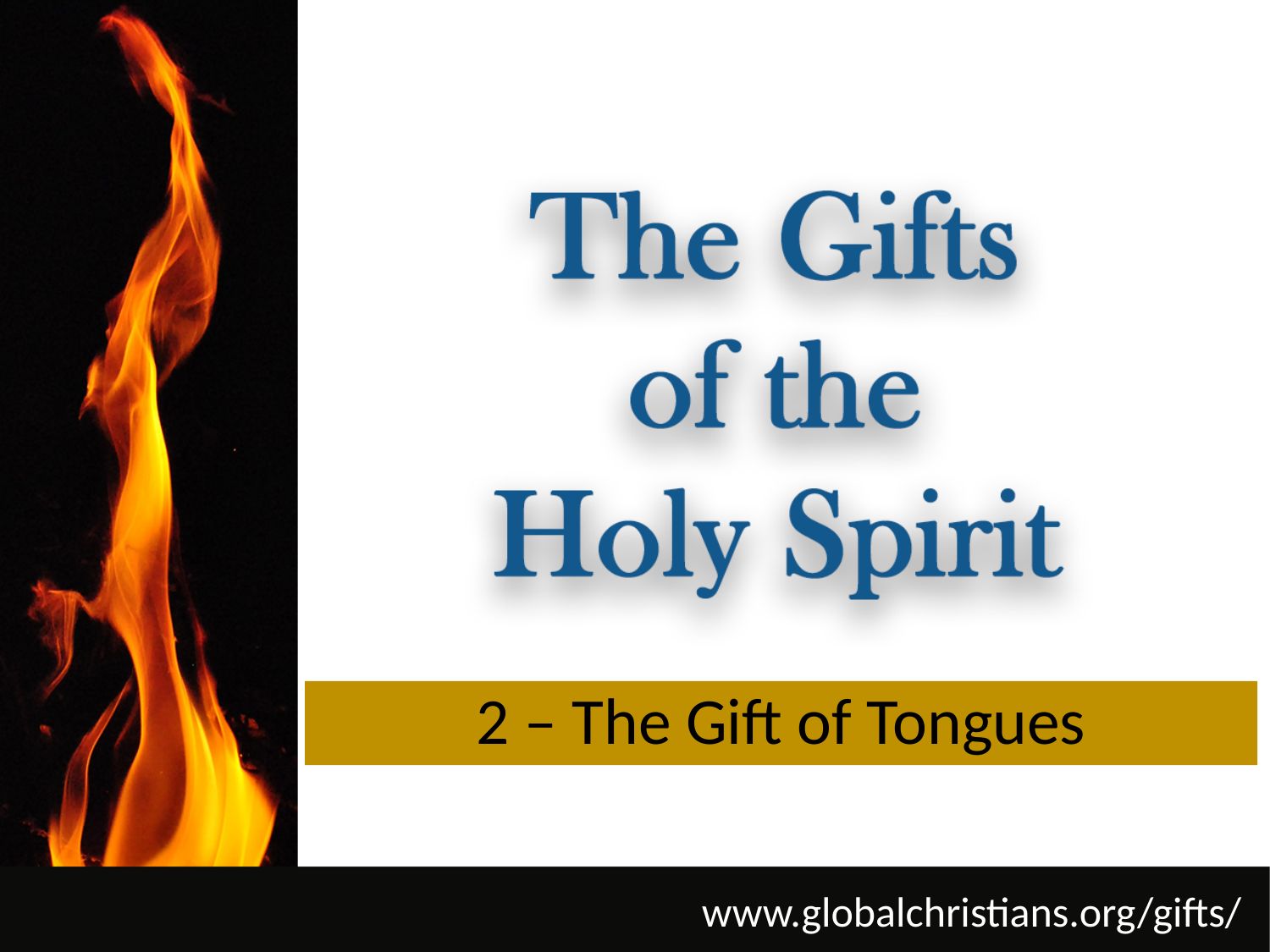

2 – The Gift of Tongues
www.globalchristians.org/gifts/